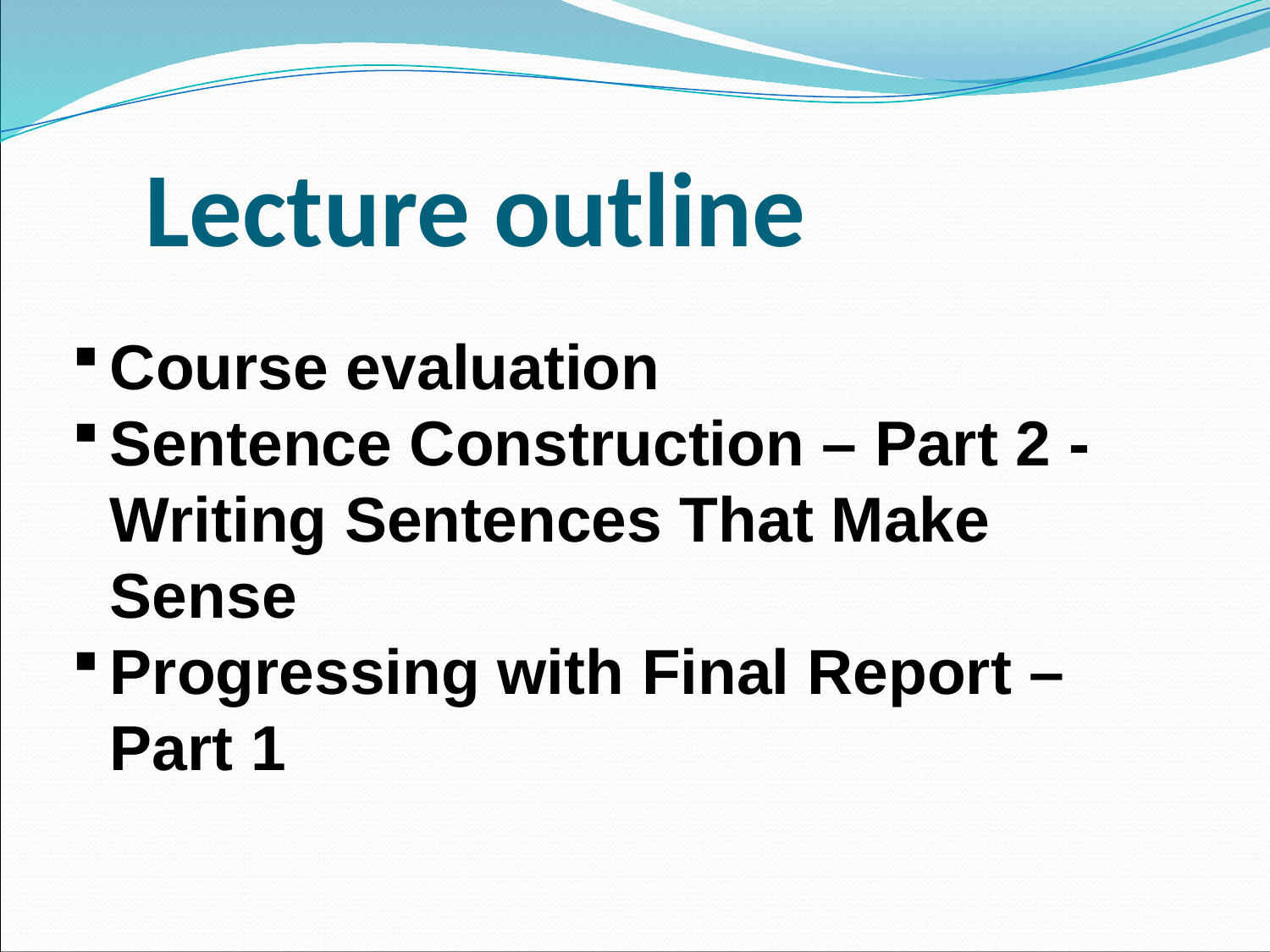

# Lecture outline

Course evaluation
Sentence Construction – Part 2 - Writing Sentences That Make Sense
Progressing with Final Report – Part 1